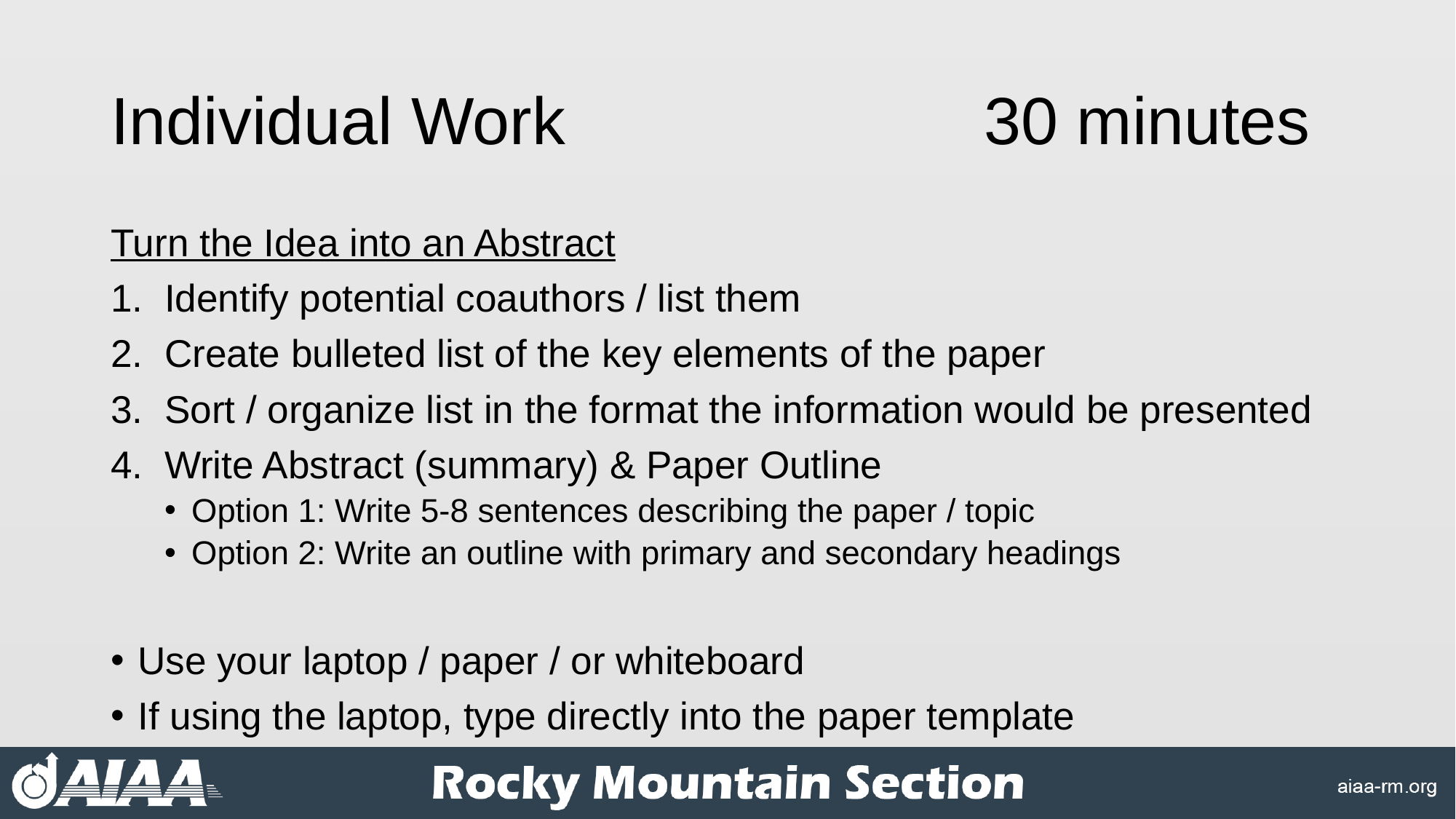

# Individual Work				30 minutes
Turn the Idea into an Abstract
Identify potential coauthors / list them
Create bulleted list of the key elements of the paper
Sort / organize list in the format the information would be presented
Write Abstract (summary) & Paper Outline
Option 1: Write 5-8 sentences describing the paper / topic
Option 2: Write an outline with primary and secondary headings

Use your laptop / paper / or whiteboard
If using the laptop, type directly into the paper template